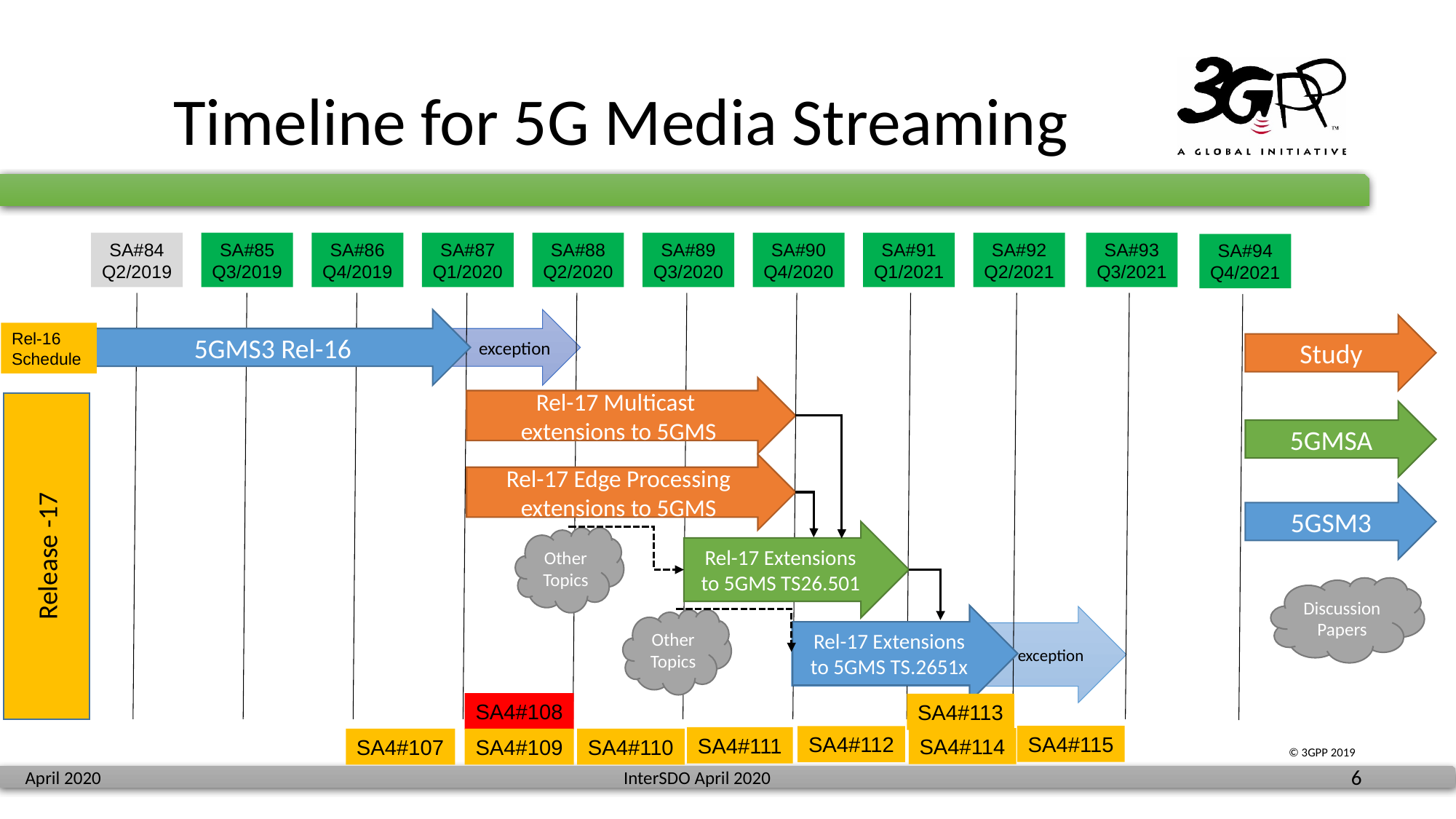

# Timeline for 5G Media Streaming
SA#84
Q2/2019
SA#85
Q3/2019
SA#86
Q4/2019
SA#87
Q1/2020
SA#88
Q2/2020
SA#89
Q3/2020
SA#90
Q4/2020
SA#91
Q1/2021
SA#92
Q2/2021
SA#93
Q3/2021
SA#94
Q4/2021
5GMS3 Rel-16
exception
Study
Rel-16
Schedule
Rel-17 Multicast
extensions to 5GMS
Release -17
5GMSA
Rel-17 Edge Processing extensions to 5GMS
5GSM3
Rel-17 Extensions to 5GMS TS26.501
Other Topics
Discussion Papers
Rel-17 Extensions to 5GMS TS.2651x
exception
Other Topics
SA4#108
SA4#113
SA4#115
SA4#112
SA4#111
SA4#114
SA4#110
SA4#107
SA4#109